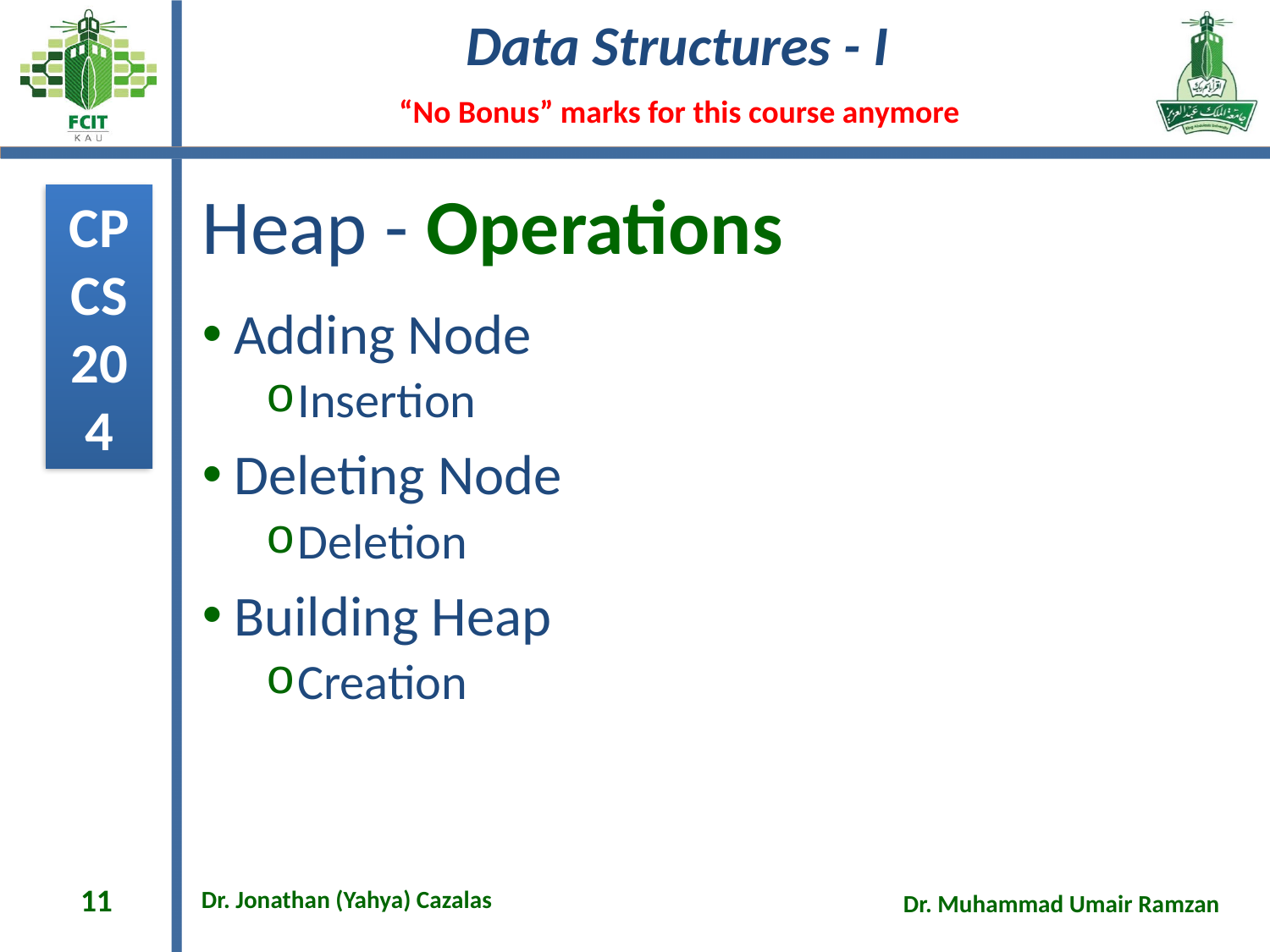

# Heap - Operations
Adding Node
Insertion
Deleting Node
Deletion
Building Heap
Creation
11